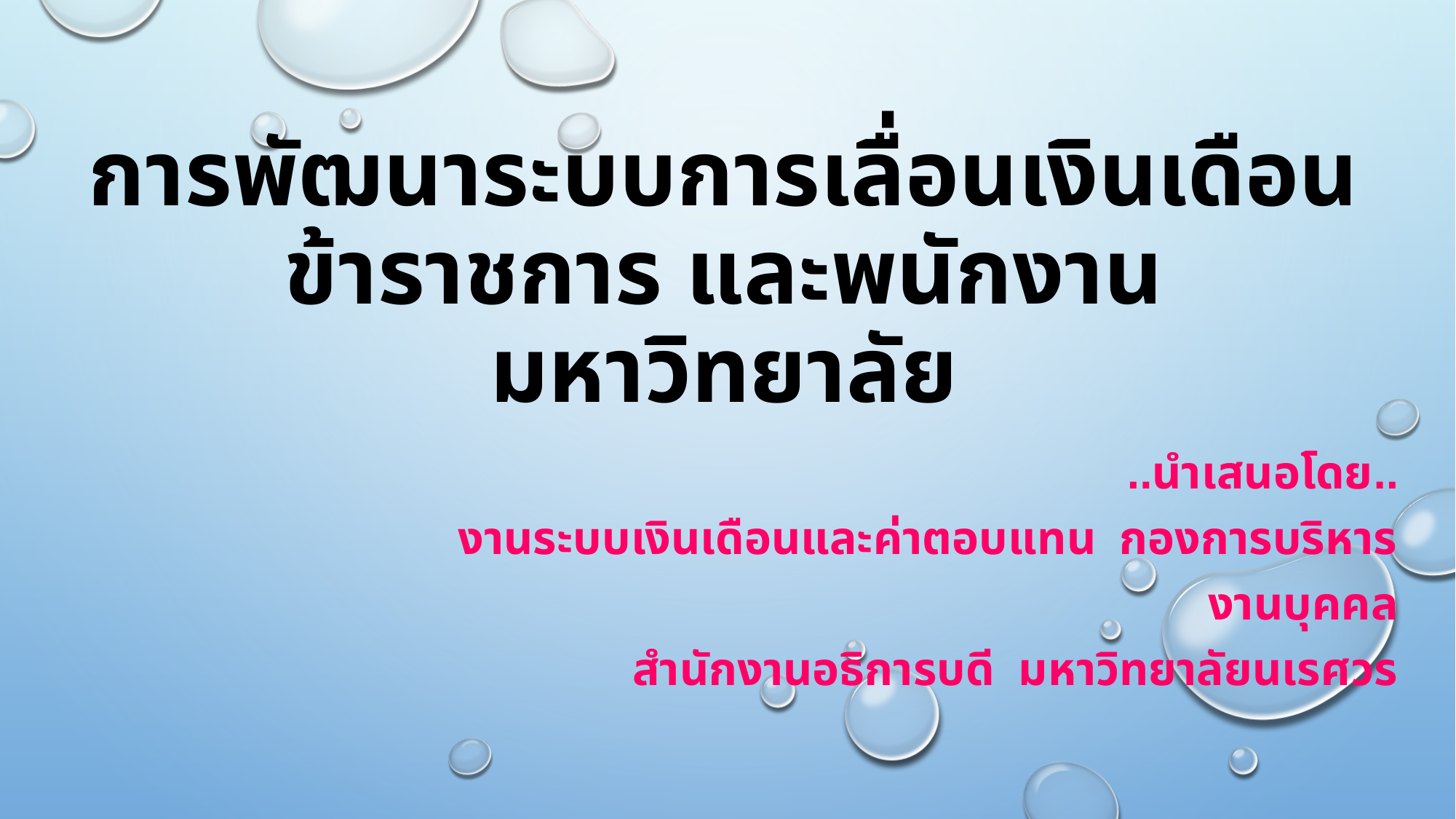

# การพัฒนาระบบการเลื่อนเงินเดือน ข้าราชการ และพนักงานมหาวิทยาลัย
..นำเสนอโดย..
งานระบบเงินเดือนและค่าตอบแทน  กองการบริหารงานบุคคล
สำนักงานอธิการบดี  มหาวิทยาลัยนเรศวร